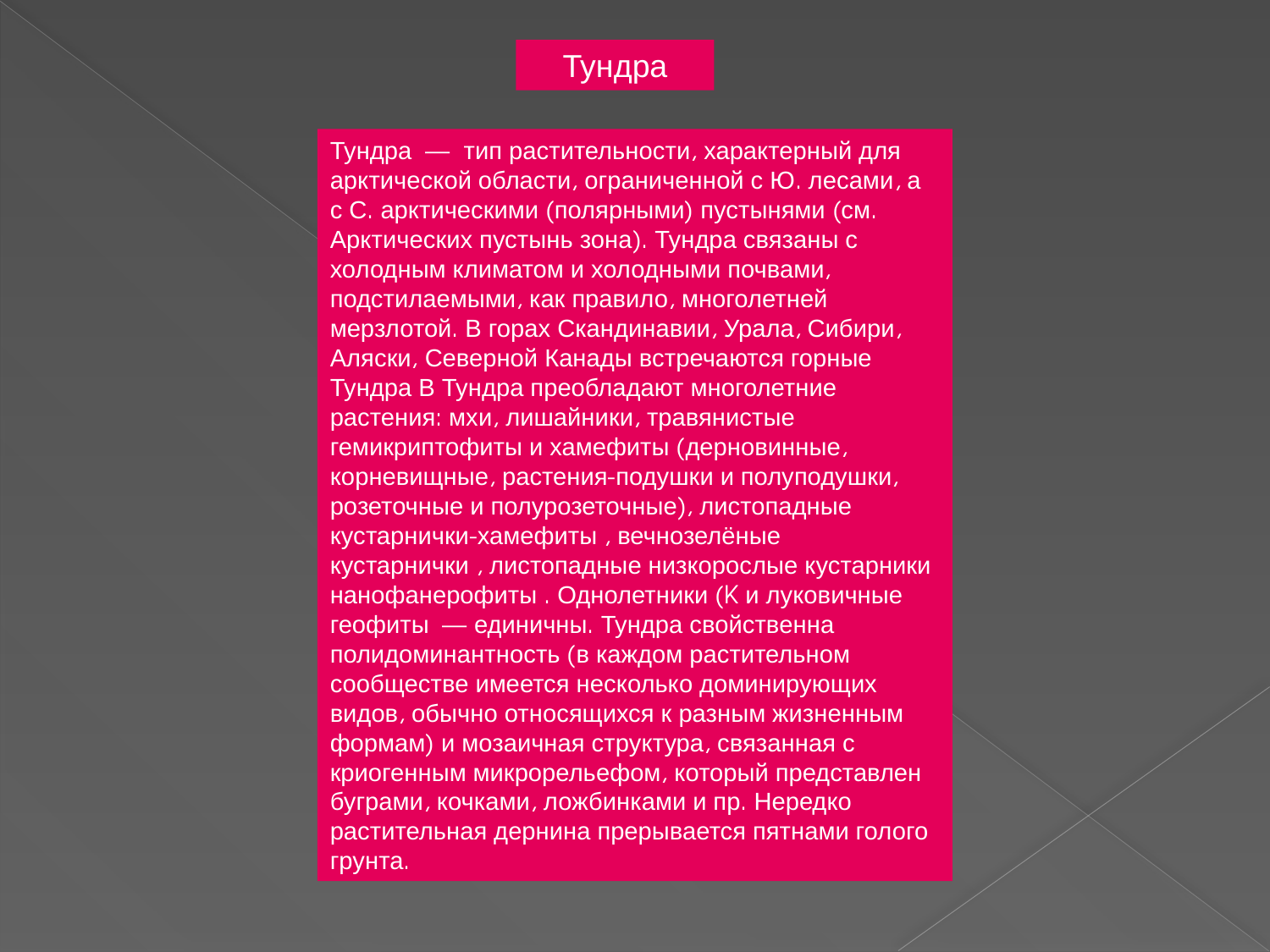

Тундра
Тундра  —  тип растительности, характерный для арктической области, ограниченной с Ю. лесами, а с С. арктическими (полярными) пустынями (см. Арктических пустынь зона). Тундра связаны с холодным климатом и холодными почвами, подстилаемыми, как правило, многолетней мерзлотой. В горах Скандинавии, Урала, Сибири, Аляски, Северной Канады встречаются горные Тундра В Тундра преобладают многолетние растения: мхи, лишайники, травянистые гемикриптофиты и хамефиты (дерновинные, корневищные, растения-подушки и полуподушки, розеточные и полурозеточные), листопадные кустарнички-хамефиты , вечнозелёные кустарнички , листопадные низкорослые кустарники нанофанерофиты . Однолетники (K и луковичные геофиты  — единичны. Тундра свойственна полидоминантность (в каждом растительном сообществе имеется несколько доминирующих видов, обычно относящихся к разным жизненным формам) и мозаичная структура, связанная с криогенным микрорельефом, который представлен буграми, кочками, ложбинками и пр. Нередко растительная дернина прерывается пятнами голого грунта.